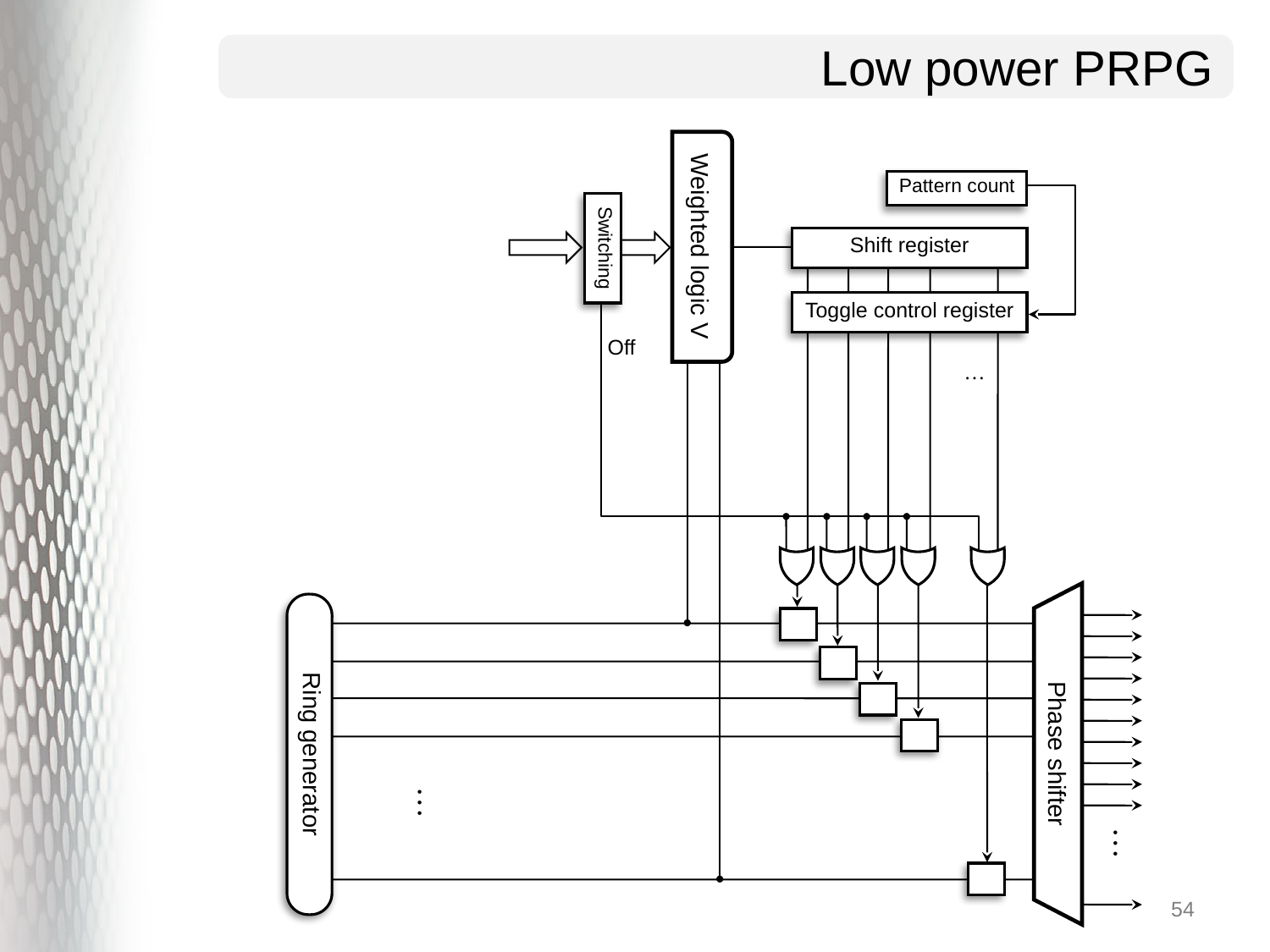

# Low power PRPG
Pattern count

Weighted logic V
Shift register
Switching

Toggle control register

Off
…

Phase shifter
Ring generator

…

…